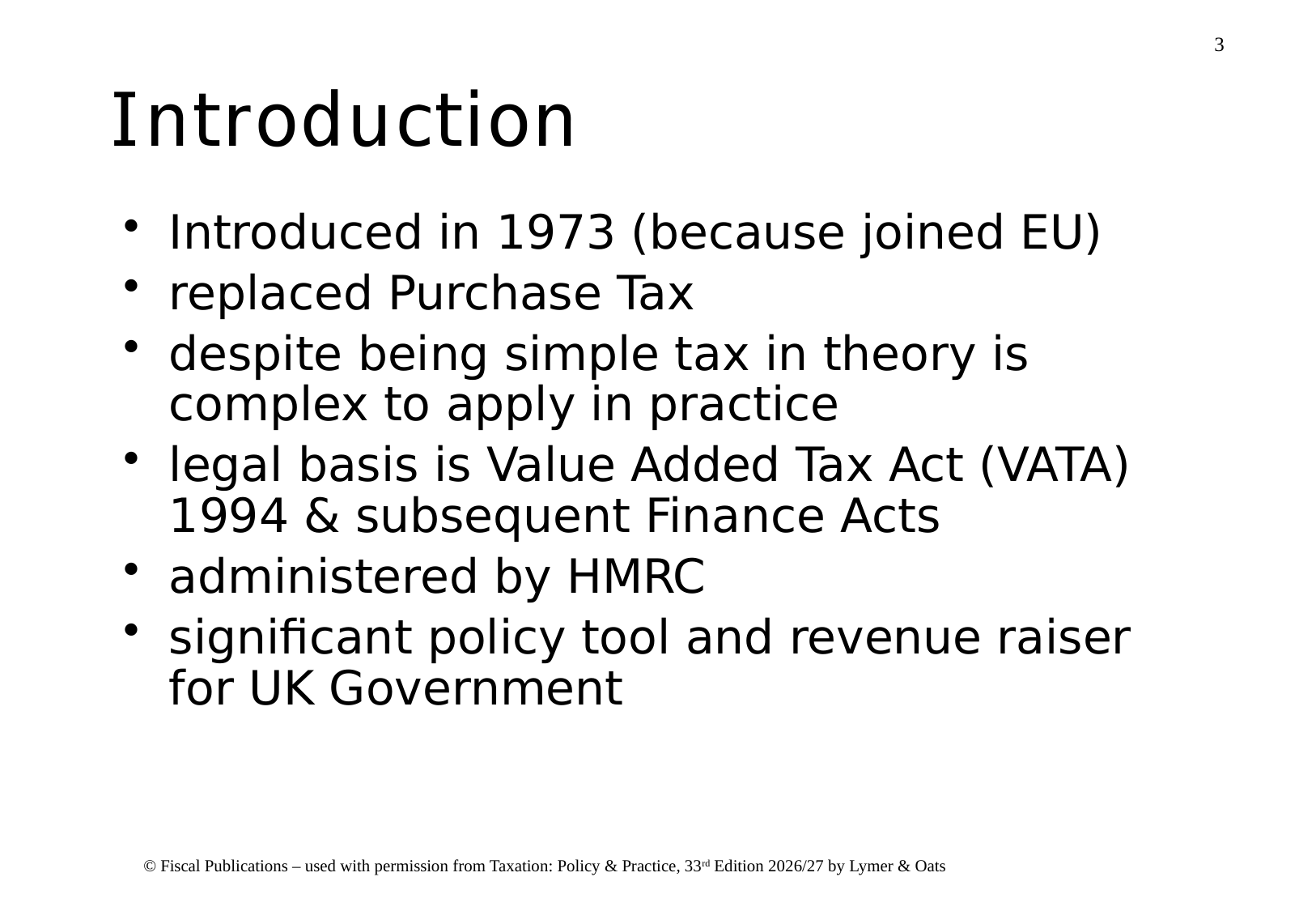

# Introduction
Introduced in 1973 (because joined EU)
replaced Purchase Tax
despite being simple tax in theory is complex to apply in practice
legal basis is Value Added Tax Act (VATA) 1994 & subsequent Finance Acts
administered by HMRC
significant policy tool and revenue raiser for UK Government